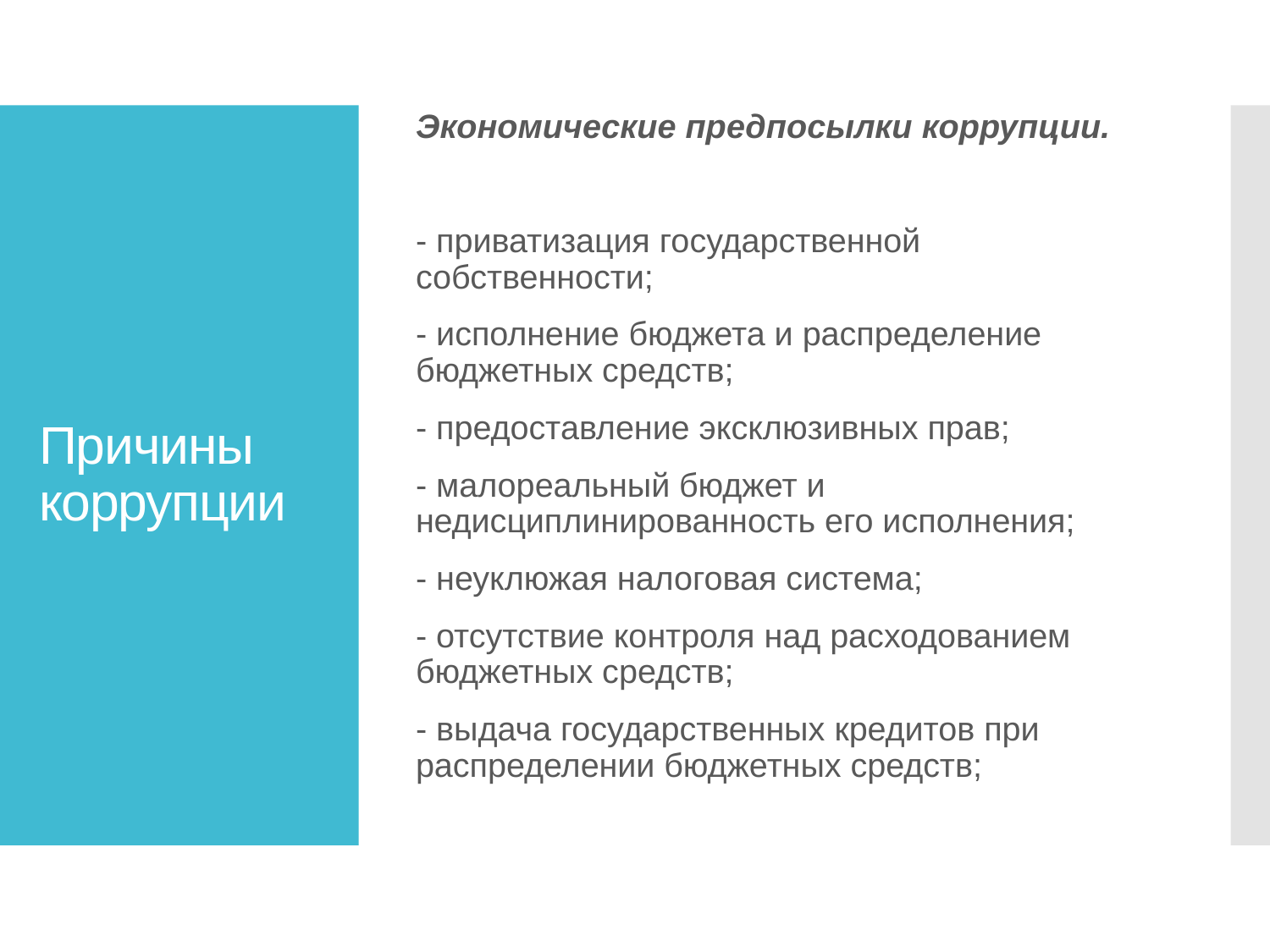

Экономические предпосылки коррупции.

- приватизация государственной собственности;
- исполнение бюджета и распределение бюджетных средств;
- предоставление эксклюзивных прав;
- малореальный бюджет и недисциплинированность его исполнения;
- неуклюжая налоговая система;
- отсутствие контроля над расходованием бюджетных средств;
- выдача государственных кредитов при распределении бюджетных средств;

# Причины коррупции